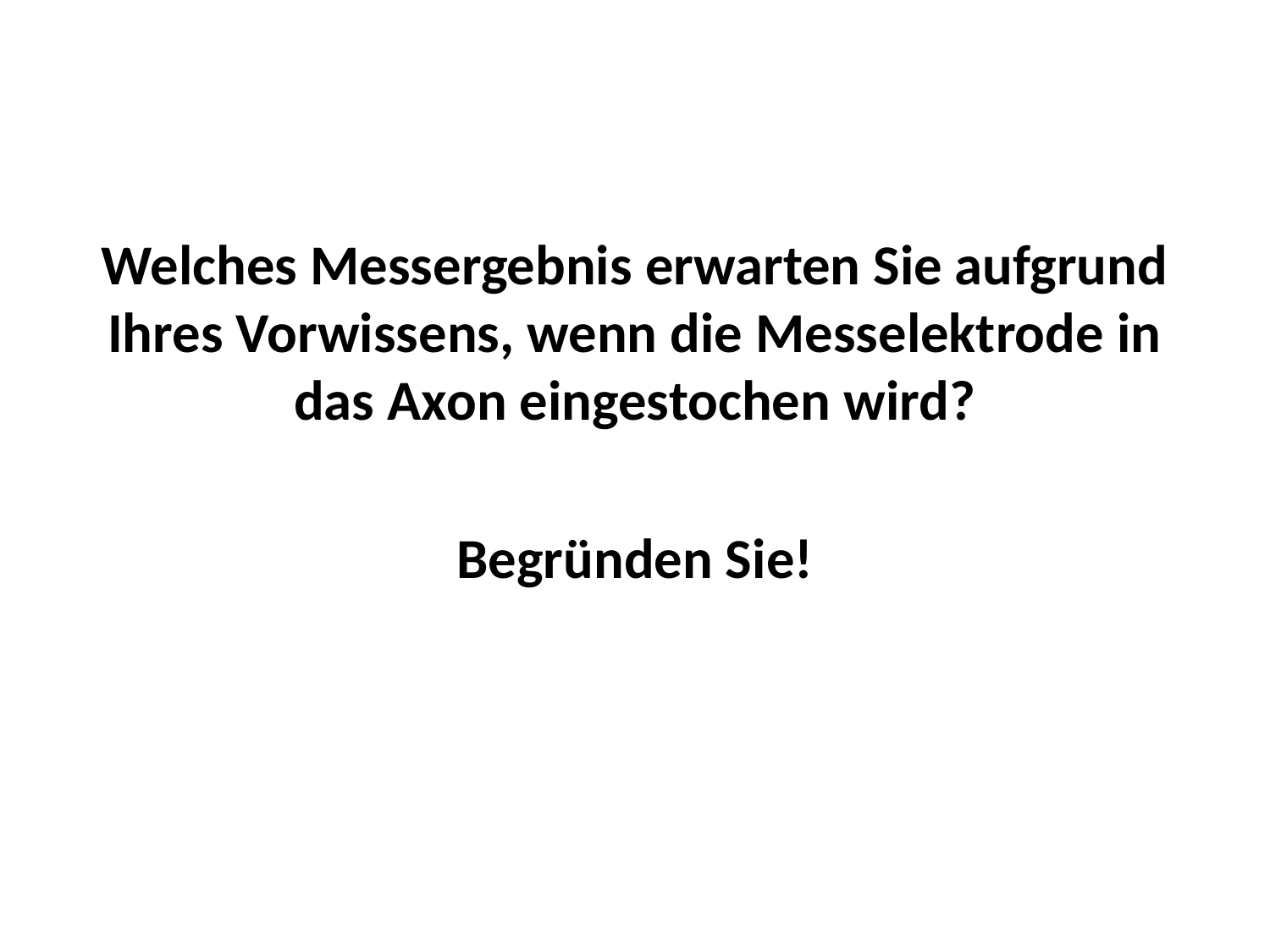

Welches Messergebnis erwarten Sie aufgrund Ihres Vorwissens, wenn die Messelektrode in das Axon eingestochen wird?

Begründen Sie!